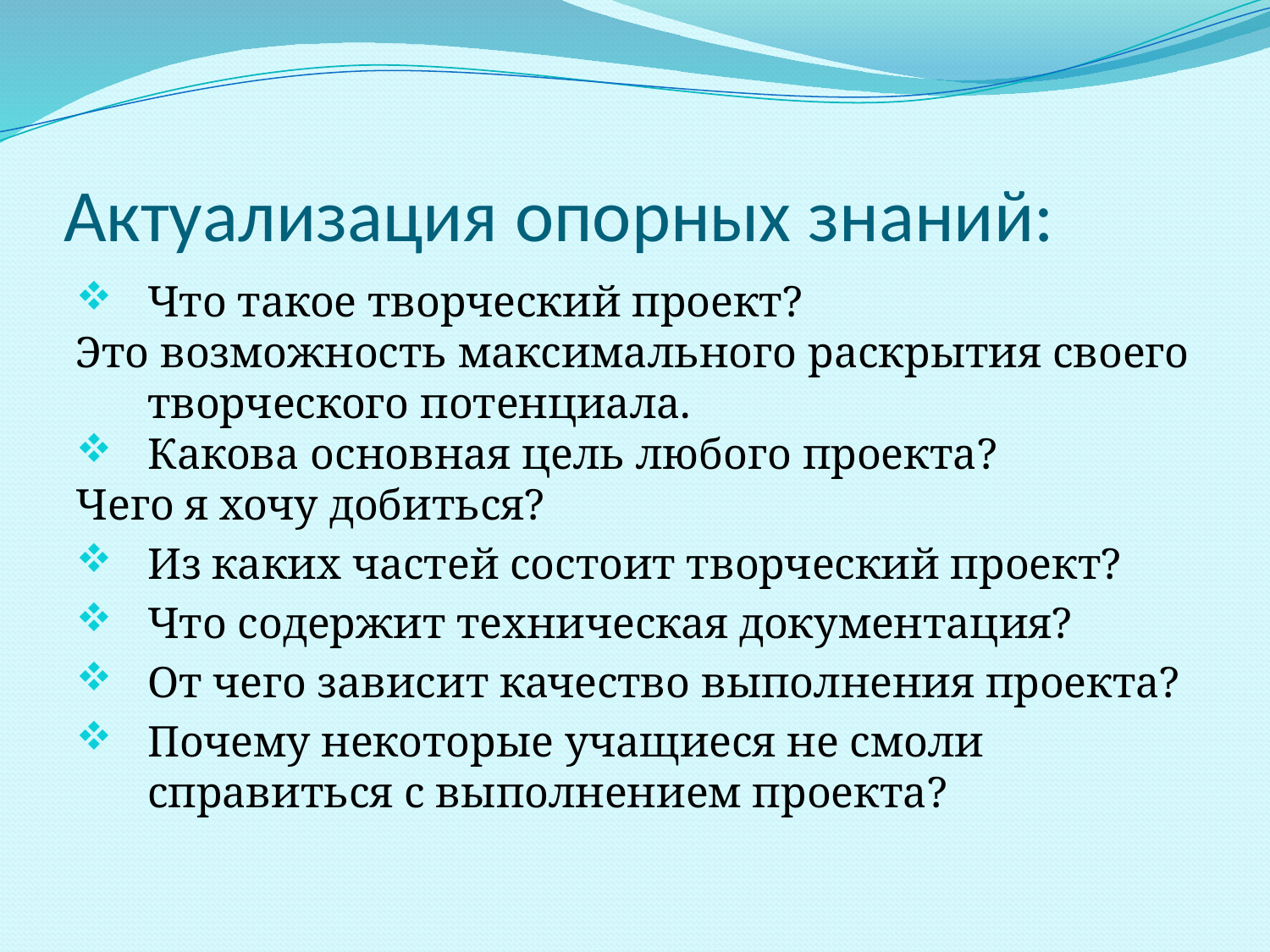

# Актуализация опорных знаний:
Что такое творческий проект?
Это возможность максимального раскрытия своего творческого потенциала.
Какова основная цель любого проекта?
Чего я хочу добиться?
Из каких частей состоит творческий проект?
Что содержит техническая документация?
От чего зависит качество выполнения проекта?
Почему некоторые учащиеся не смоли справиться с выполнением проекта?